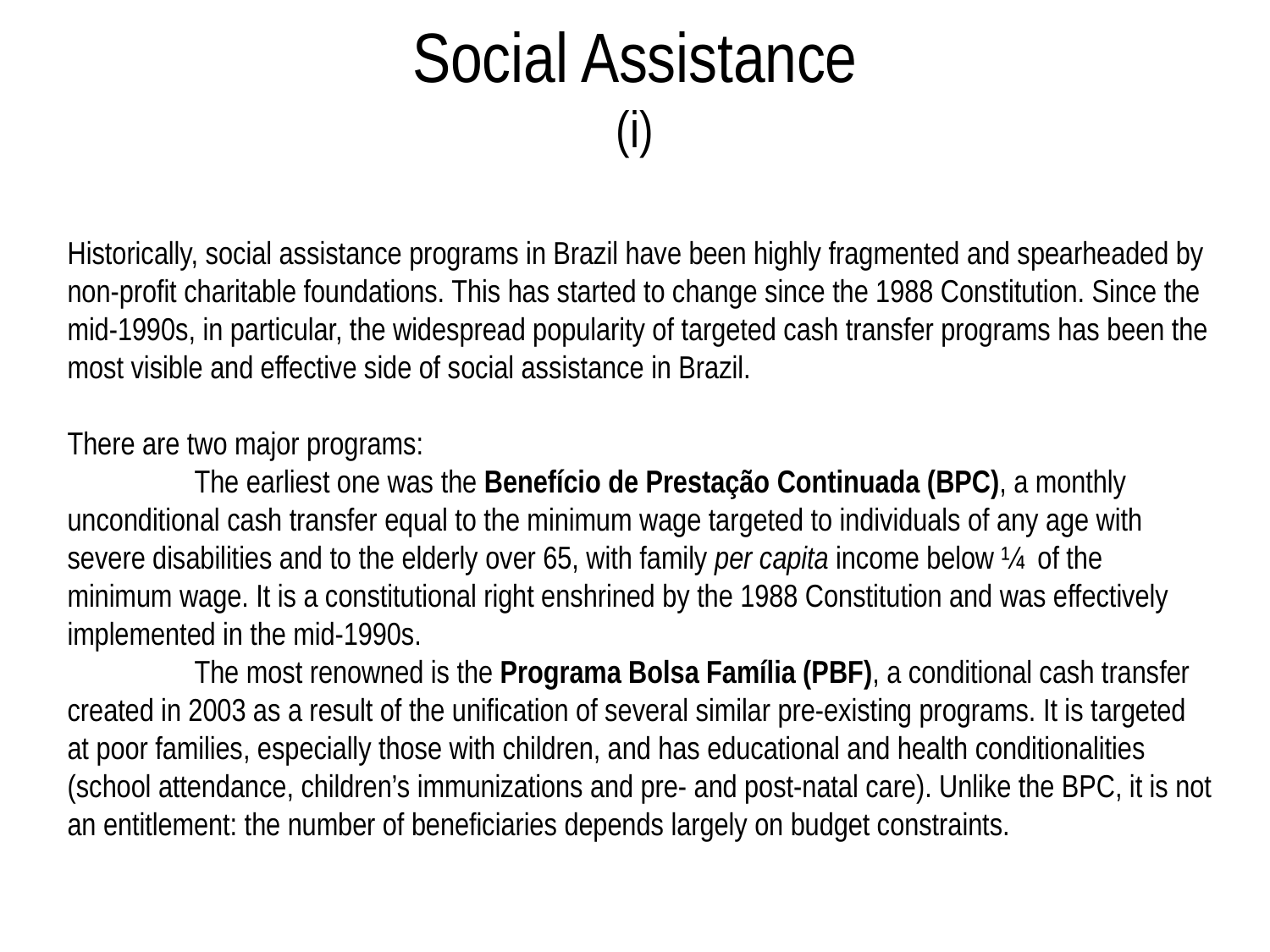

Social Assistance
(i)
Historically, social assistance programs in Brazil have been highly fragmented and spearheaded by non-profit charitable foundations. This has started to change since the 1988 Constitution. Since the mid-1990s, in particular, the widespread popularity of targeted cash transfer programs has been the most visible and effective side of social assistance in Brazil.

There are two major programs:
	The earliest one was the Benefício de Prestação Continuada (BPC), a monthly unconditional cash transfer equal to the minimum wage targeted to individuals of any age with severe disabilities and to the elderly over 65, with family per capita income below ¼  of the
minimum wage. It is a constitutional right enshrined by the 1988 Constitution and was effectively implemented in the mid-1990s.
	The most renowned is the Programa Bolsa Família (PBF), a conditional cash transfer created in 2003 as a result of the unification of several similar pre-existing programs. It is targeted at poor families, especially those with children, and has educational and health conditionalities (school attendance, children’s immunizations and pre- and post-natal care). Unlike the BPC, it is not an entitlement: the number of beneficiaries depends largely on budget constraints.